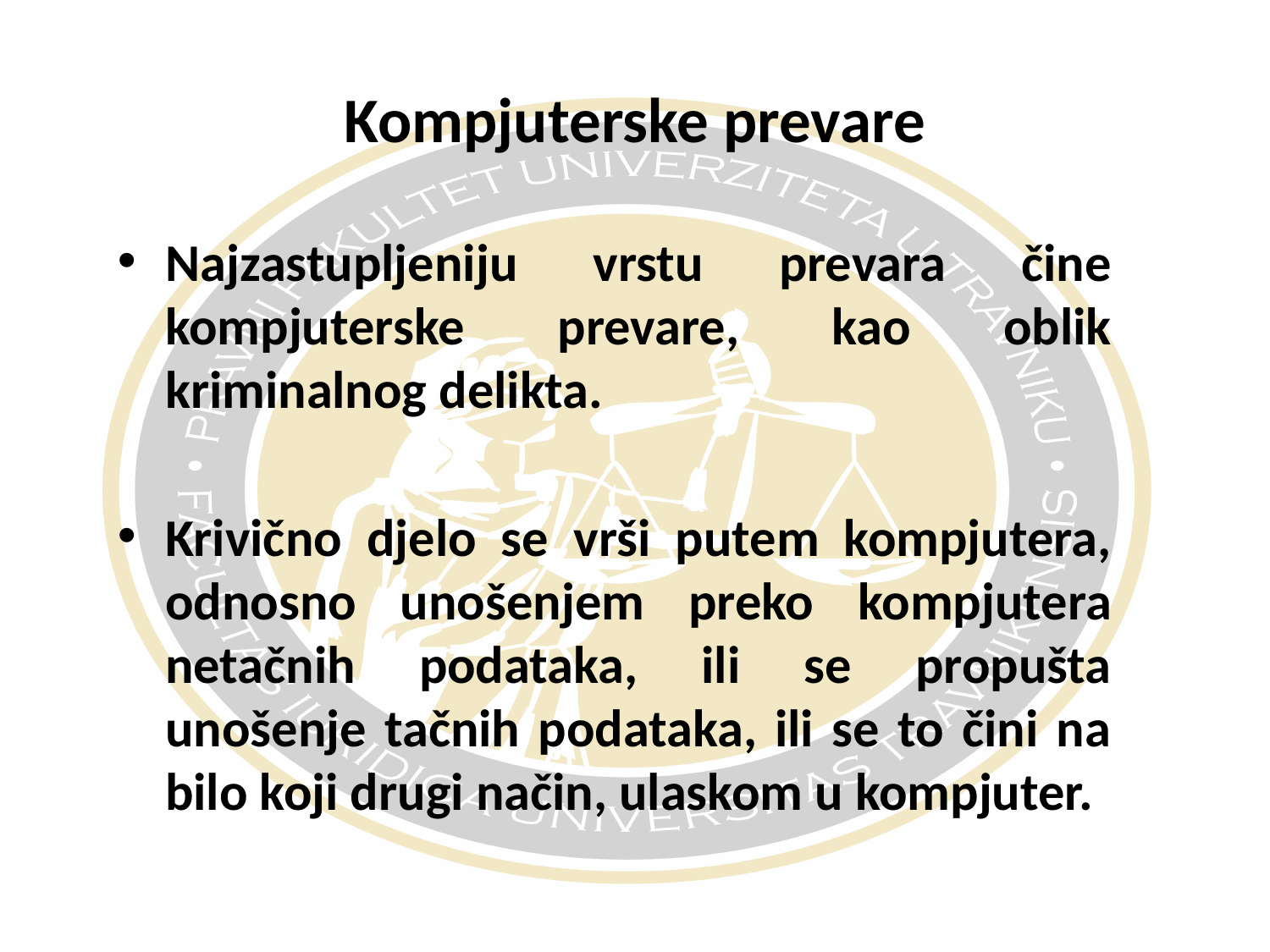

# Kompjuterske prevare
Najzastupljeniju vrstu prevara čine kompjuterske prevare, kao oblik kriminalnog delikta.

Krivično djelo se vrši putem kompjutera, odnosno unošenjem preko kompjutera netačnih podataka, ili se propušta unošenje tačnih podataka, ili se to čini na bilo koji drugi način, ulaskom u kompjuter.